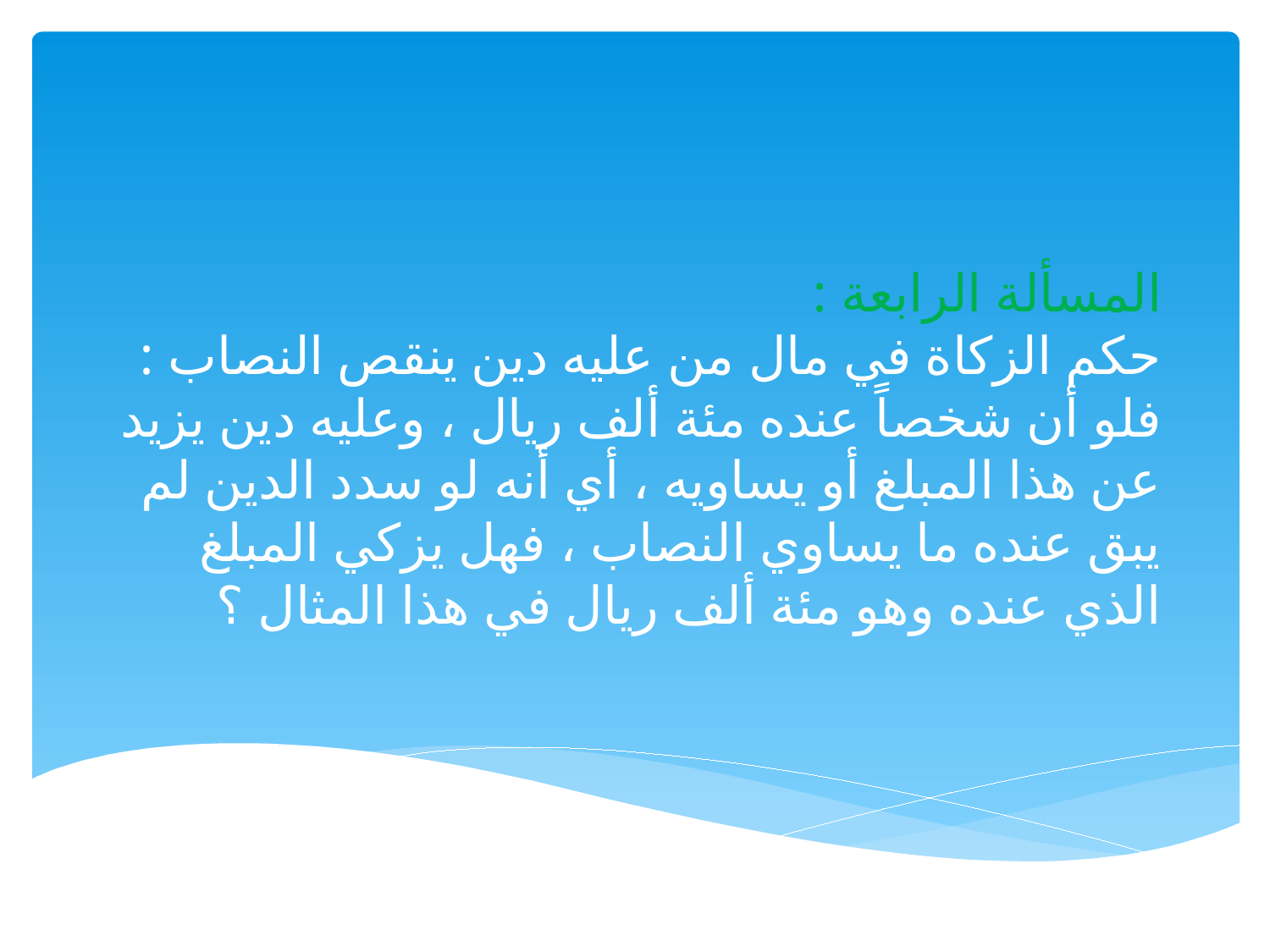

# المسألة الرابعة : حكم الزكاة في مال من عليه دين ينقص النصاب : فلو أن شخصاً عنده مئة ألف ريال ، وعليه دين يزيد عن هذا المبلغ أو يساويه ، أي أنه لو سدد الدين لم يبق عنده ما يساوي النصاب ، فهل يزكي المبلغ الذي عنده وهو مئة ألف ريال في هذا المثال ؟